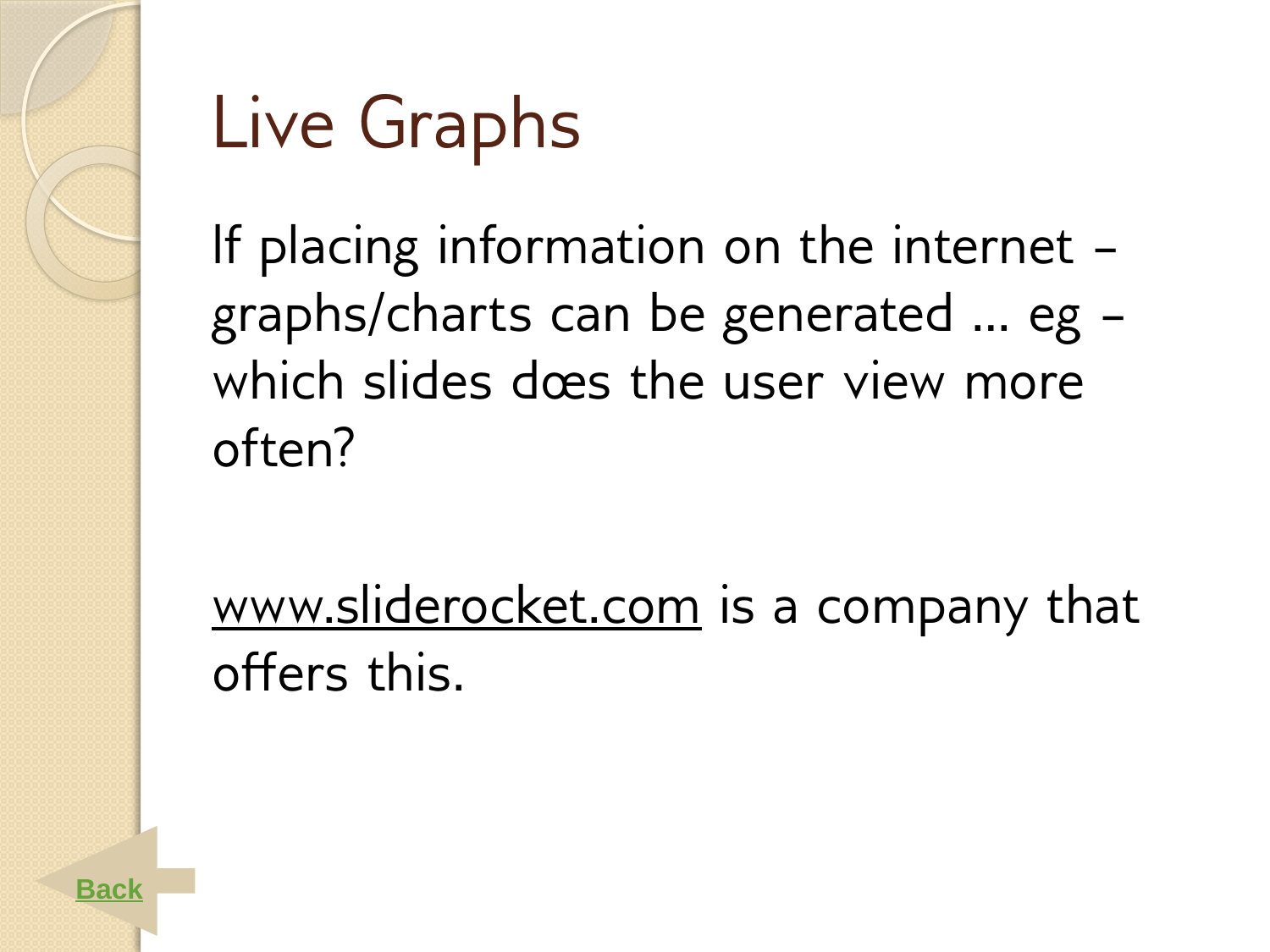

# Live Graphs
If placing information on the internet – graphs/charts can be generated … eg – which slides does the user view more often?

www.sliderocket.com is a company that offers this.

Back